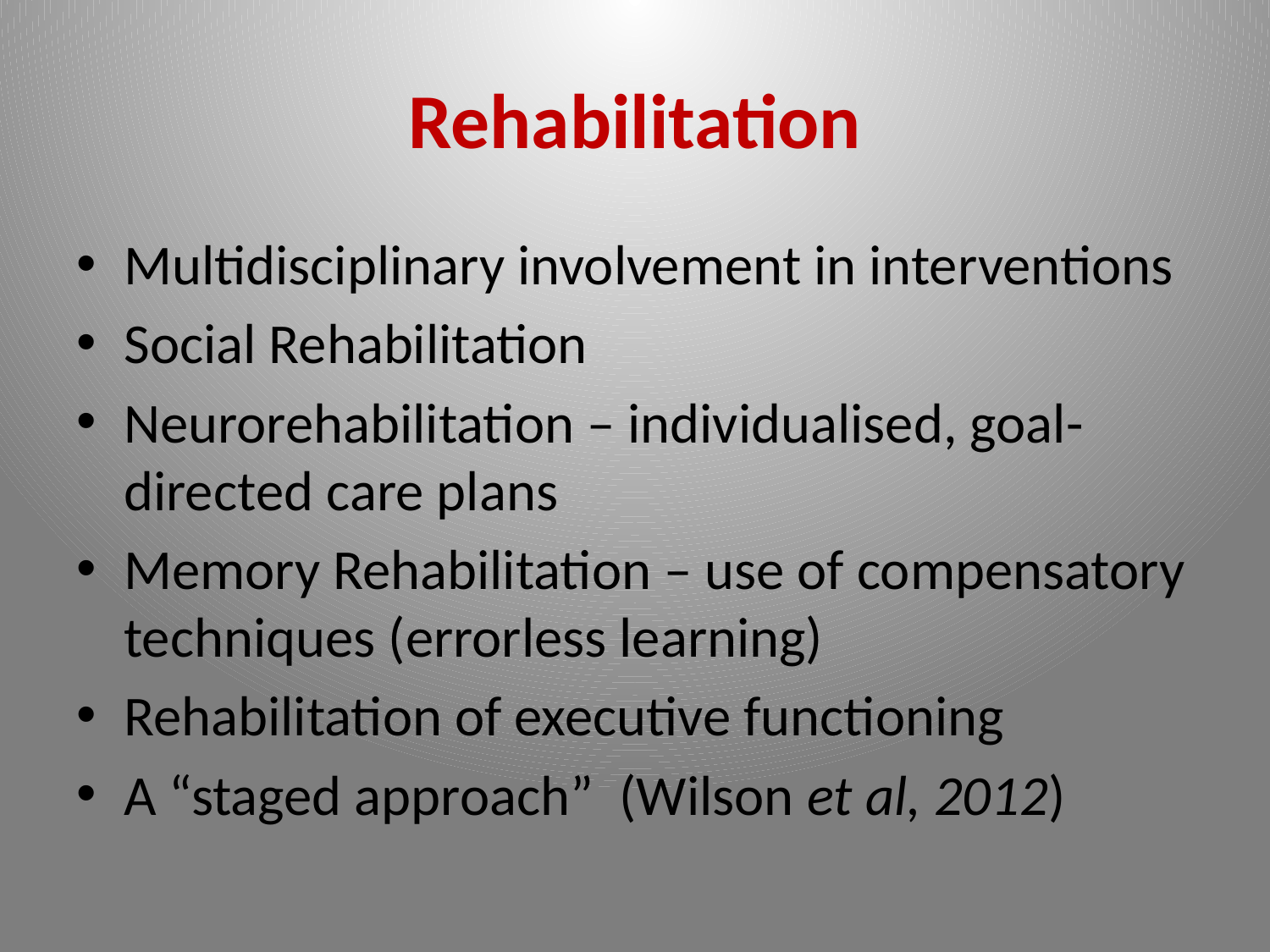

# Rehabilitation
Multidisciplinary involvement in interventions
Social Rehabilitation
Neurorehabilitation – individualised, goal-directed care plans
Memory Rehabilitation – use of compensatory techniques (errorless learning)
Rehabilitation of executive functioning
A “staged approach”  (Wilson et al, 2012)